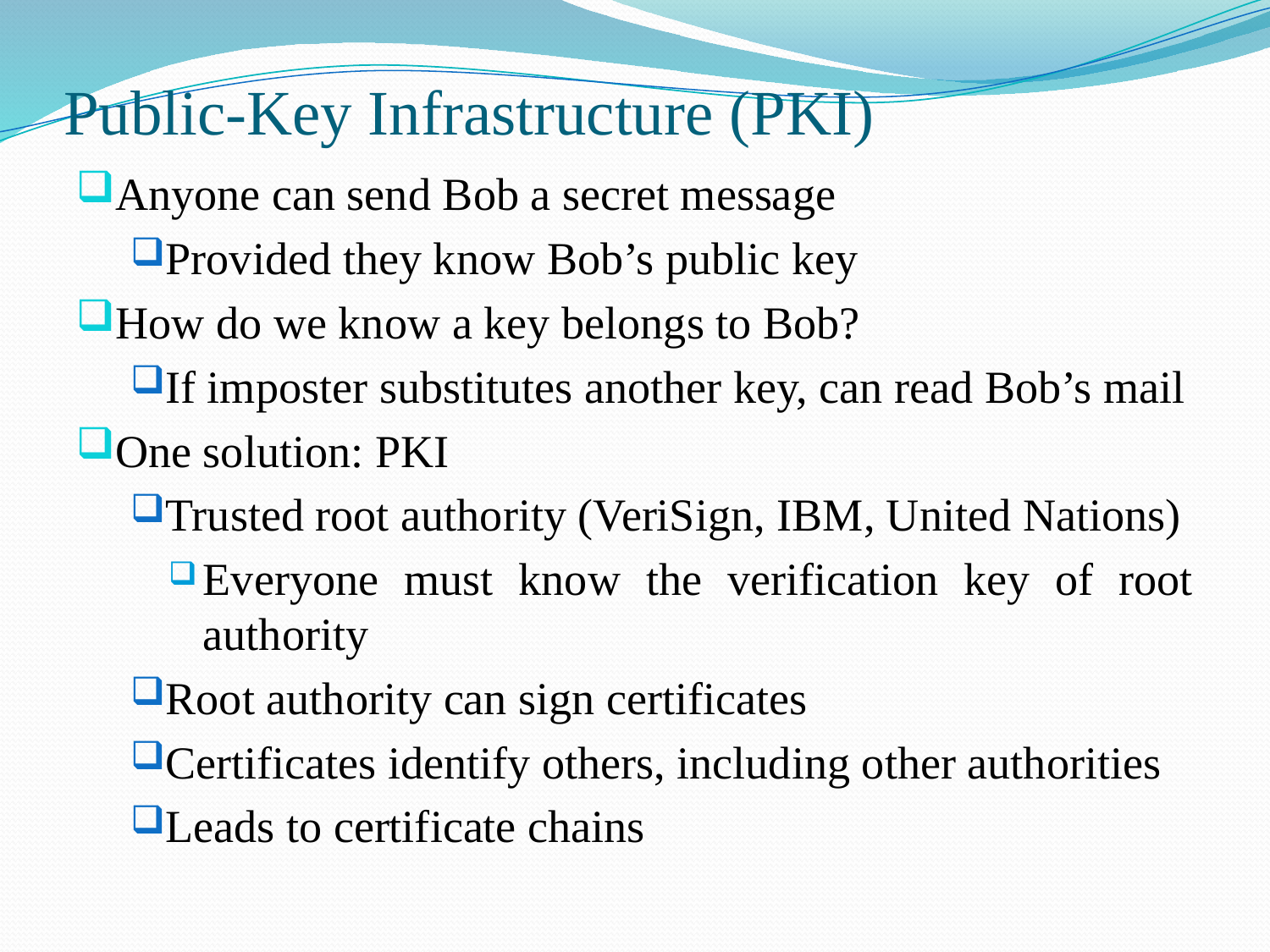

# Public-Key Infrastructure (PKI)
Anyone can send Bob a secret message
Provided they know Bob’s public key
How do we know a key belongs to Bob?
If imposter substitutes another key, can read Bob’s mail
One solution: PKI
Trusted root authority (VeriSign, IBM, United Nations)
Everyone must know the verification key of root authority
Root authority can sign certificates
Certificates identify others, including other authorities
Leads to certificate chains